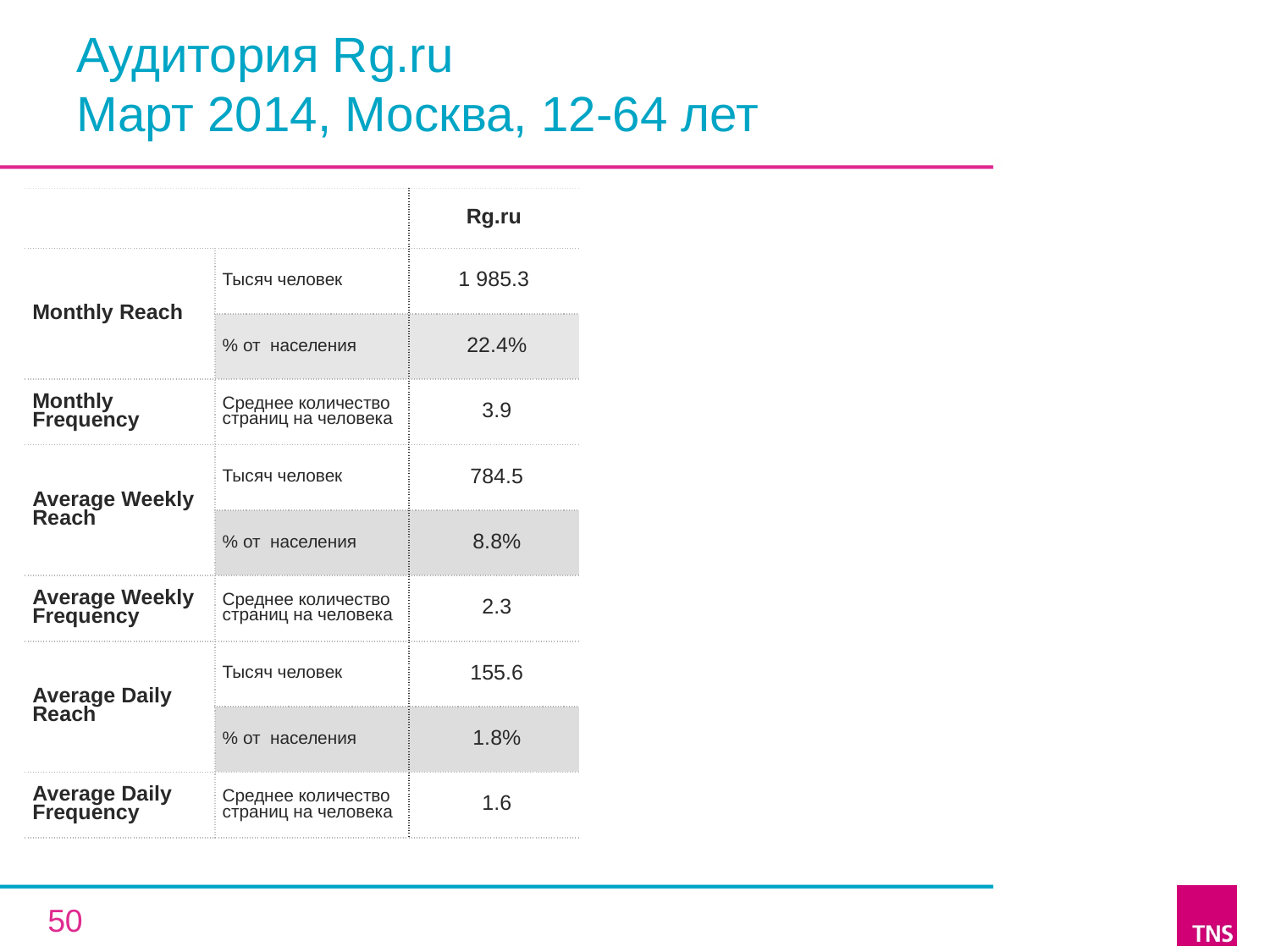

# Аудитория Rg.ru Март 2014, Москва, 12-64 лет
|  |  | Rg.ru |
| --- | --- | --- |
| Monthly Reach | Тысяч человек | 1 985.3 |
|  | % от населения | 22.4% |
| Monthly Frequency | Среднее количество страниц на человека | 3.9 |
| Average Weekly Reach | Тысяч человек | 784.5 |
|  | % от населения | 8.8% |
| Average Weekly Frequency | Среднее количество страниц на человека | 2.3 |
| Average Daily Reach | Тысяч человек | 155.6 |
|  | % от населения | 1.8% |
| Average Daily Frequency | Среднее количество страниц на человека | 1.6 |

50